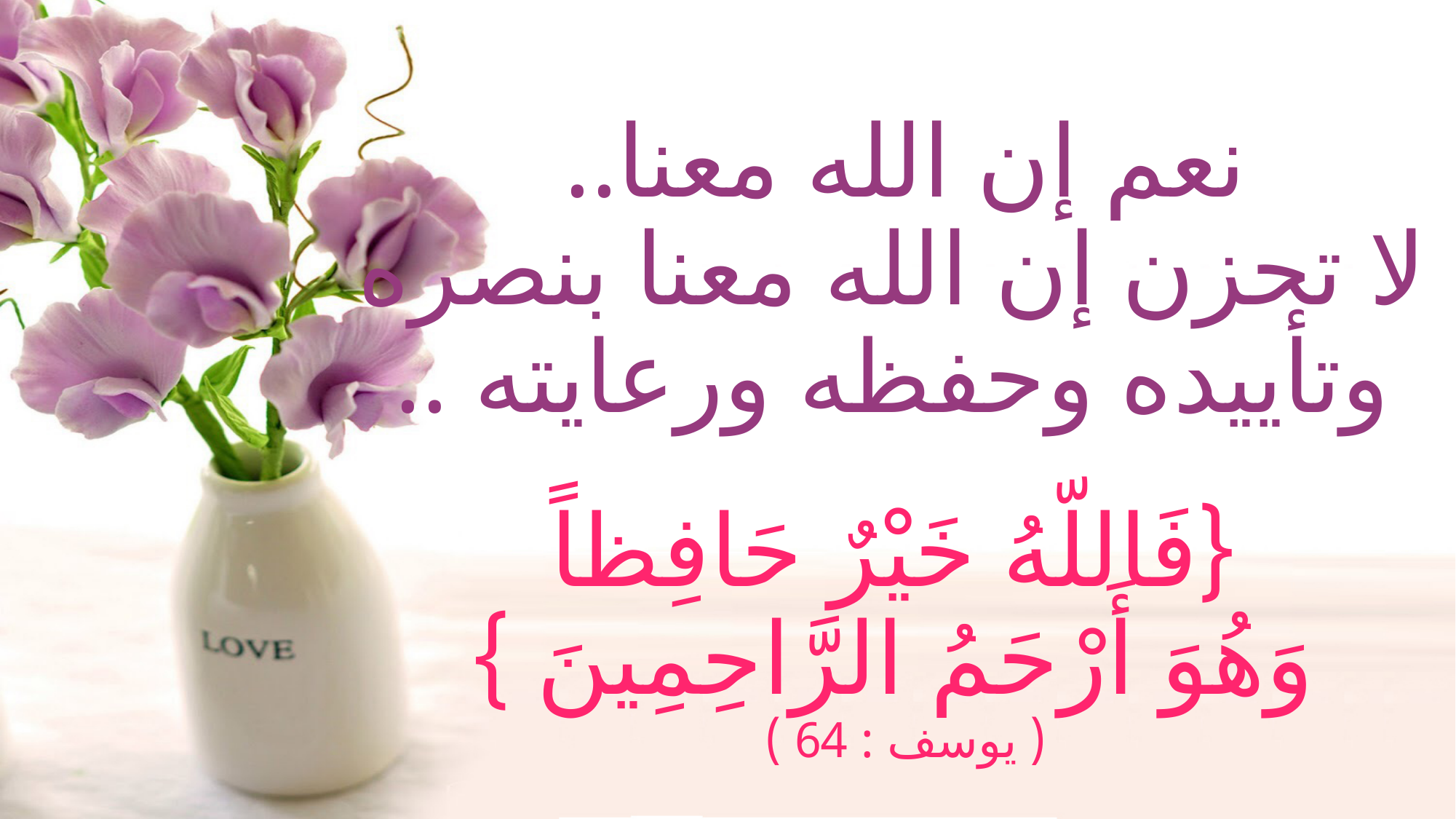

# نعم إن الله معنا.. لا تحزن إن الله معنا بنصره وتأييده وحفظه ورعايته .. {فَاللّهُ خَيْرٌ حَافِظاً وَهُوَ أَرْحَمُ الرَّاحِمِينَ } ( يوسف : 64 )